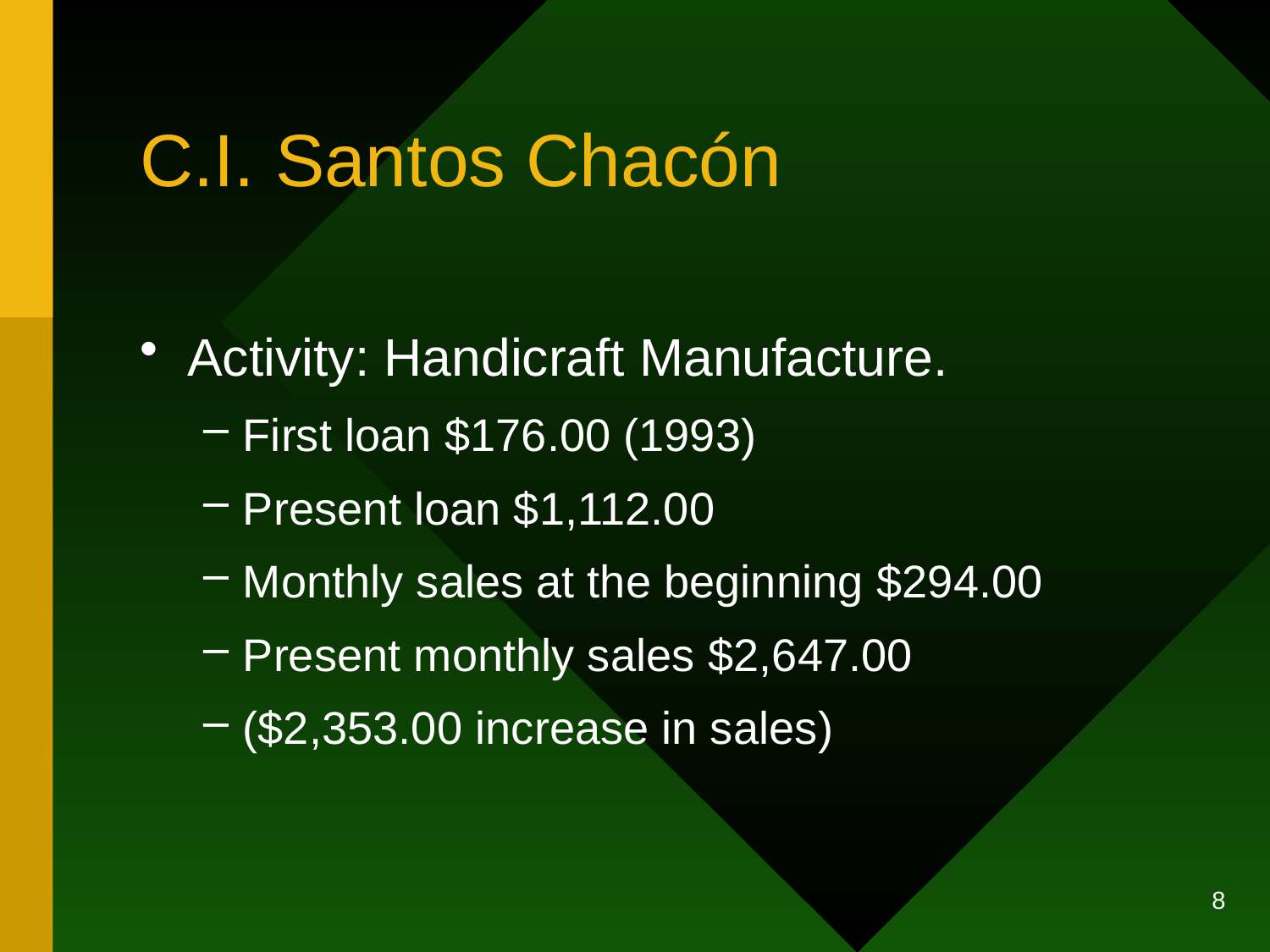

# C.I. Santos Chacón
Activity: Handicraft Manufacture.
First loan $176.00 (1993)
Present loan $1,112.00
Monthly sales at the beginning $294.00
Present monthly sales $2,647.00
($2,353.00 increase in sales)

8